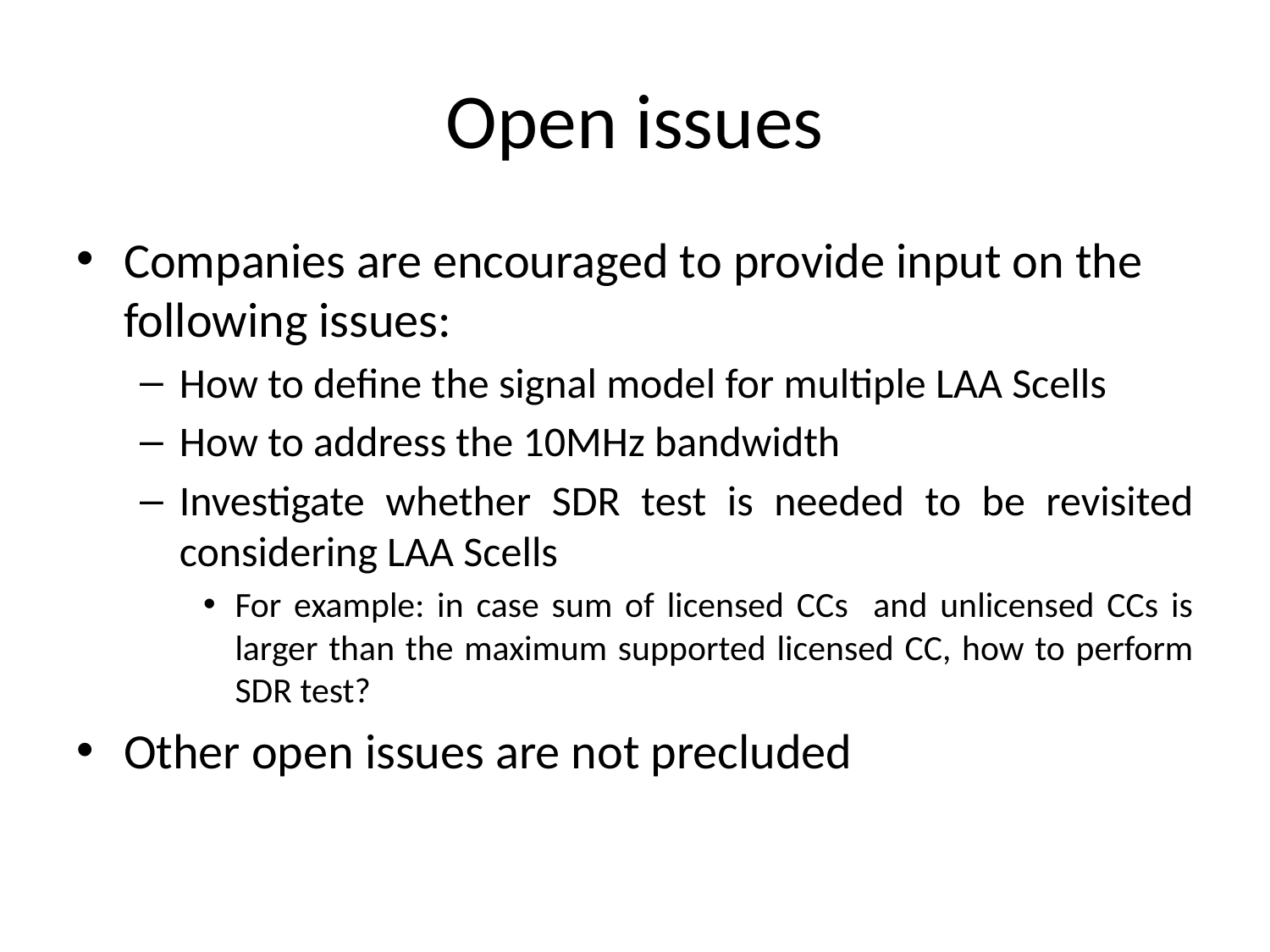

# Open issues
Companies are encouraged to provide input on the following issues:
How to define the signal model for multiple LAA Scells
How to address the 10MHz bandwidth
Investigate whether SDR test is needed to be revisited considering LAA Scells
For example: in case sum of licensed CCs  and unlicensed CCs is larger than the maximum supported licensed CC, how to perform SDR test?
Other open issues are not precluded